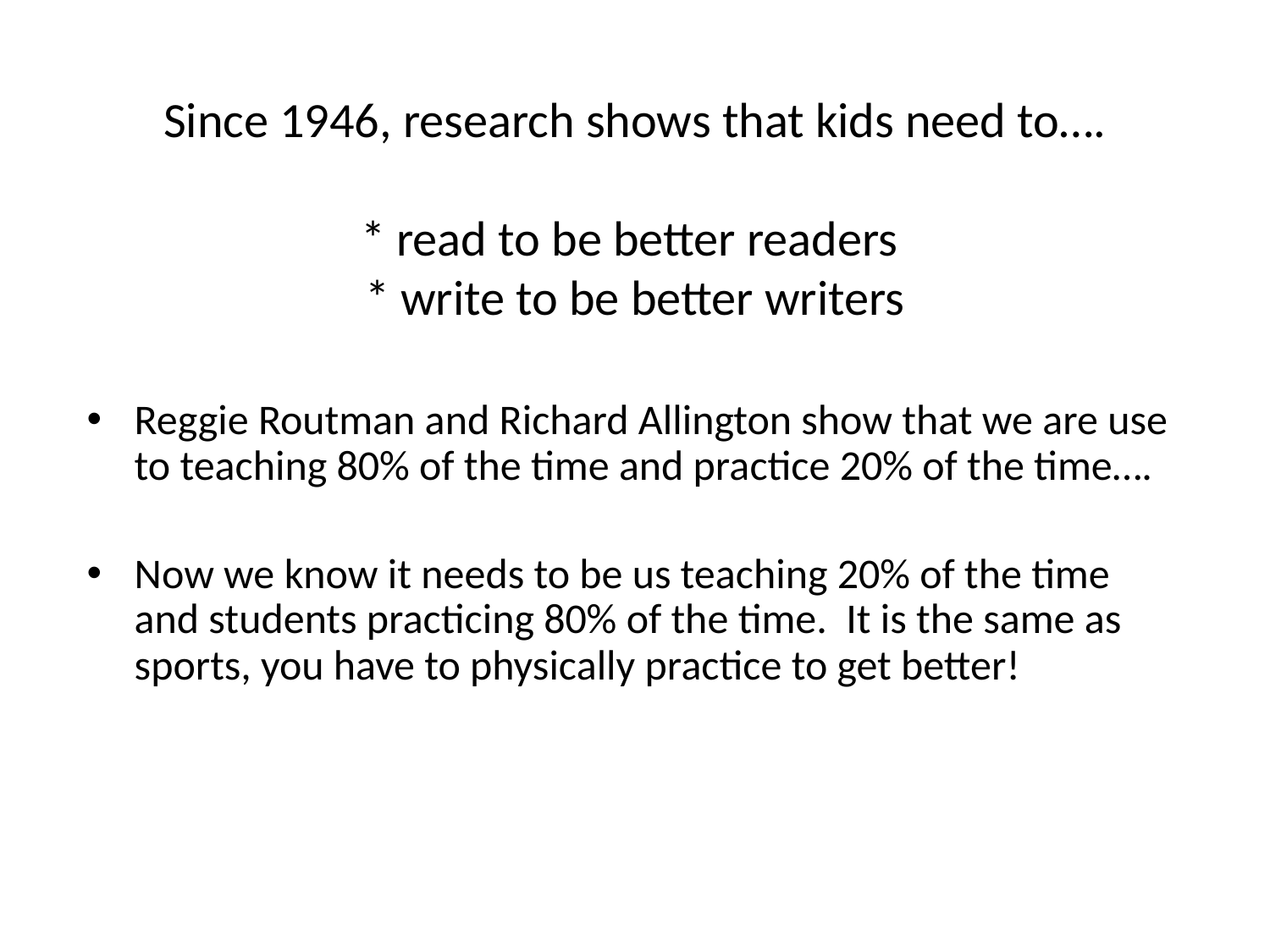

# Since 1946, research shows that kids need to…. * read to be better readers * write to be better writers
Reggie Routman and Richard Allington show that we are use to teaching 80% of the time and practice 20% of the time….

Now we know it needs to be us teaching 20% of the time and students practicing 80% of the time.  It is the same as sports, you have to physically practice to get better!